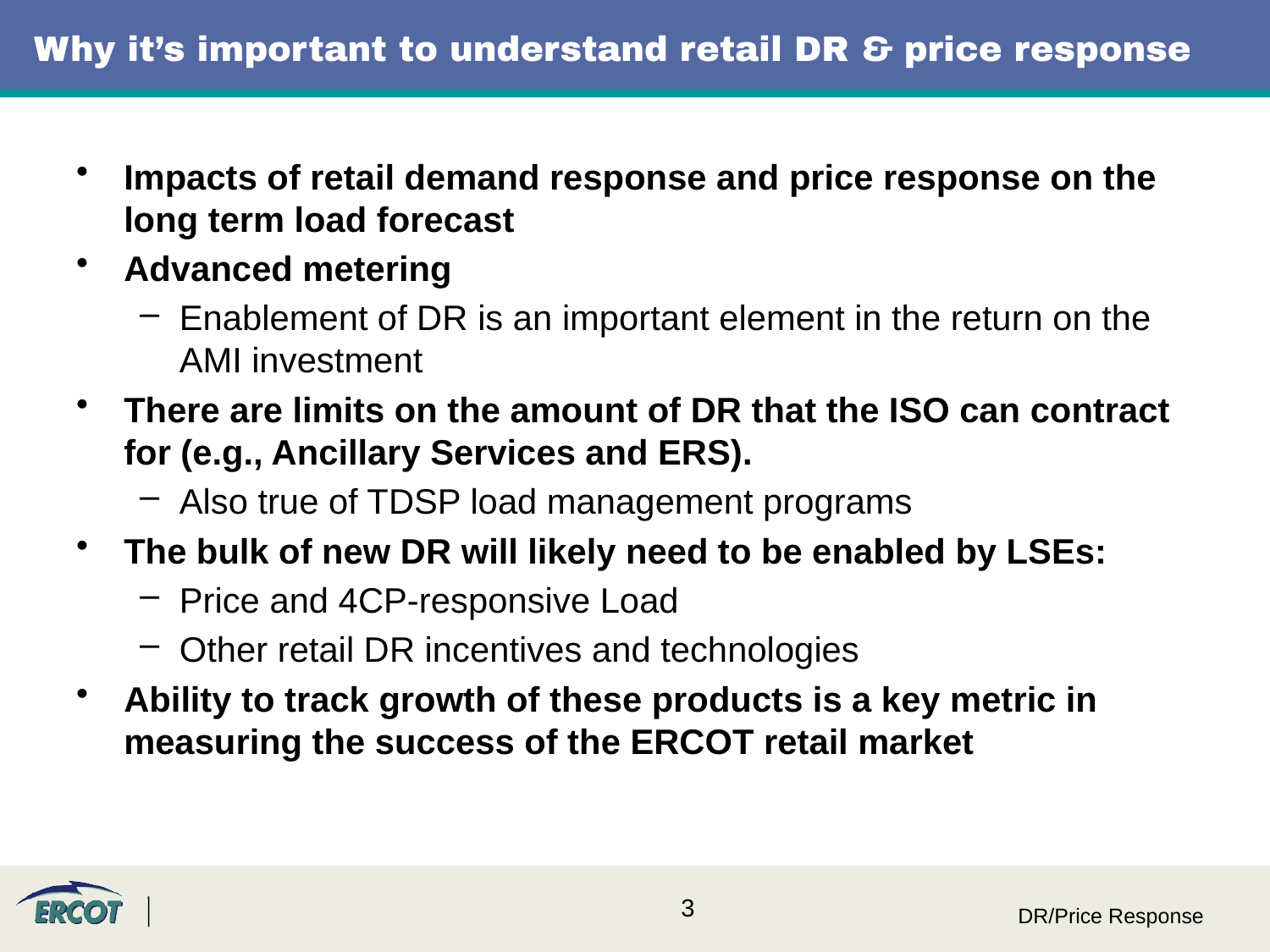

# Why it’s important to understand retail DR & price response
Impacts of retail demand response and price response on the long term load forecast
Advanced metering
Enablement of DR is an important element in the return on the AMI investment
There are limits on the amount of DR that the ISO can contract for (e.g., Ancillary Services and ERS).
Also true of TDSP load management programs
The bulk of new DR will likely need to be enabled by LSEs:
Price and 4CP-responsive Load
Other retail DR incentives and technologies
Ability to track growth of these products is a key metric in measuring the success of the ERCOT retail market

DR/Price Response